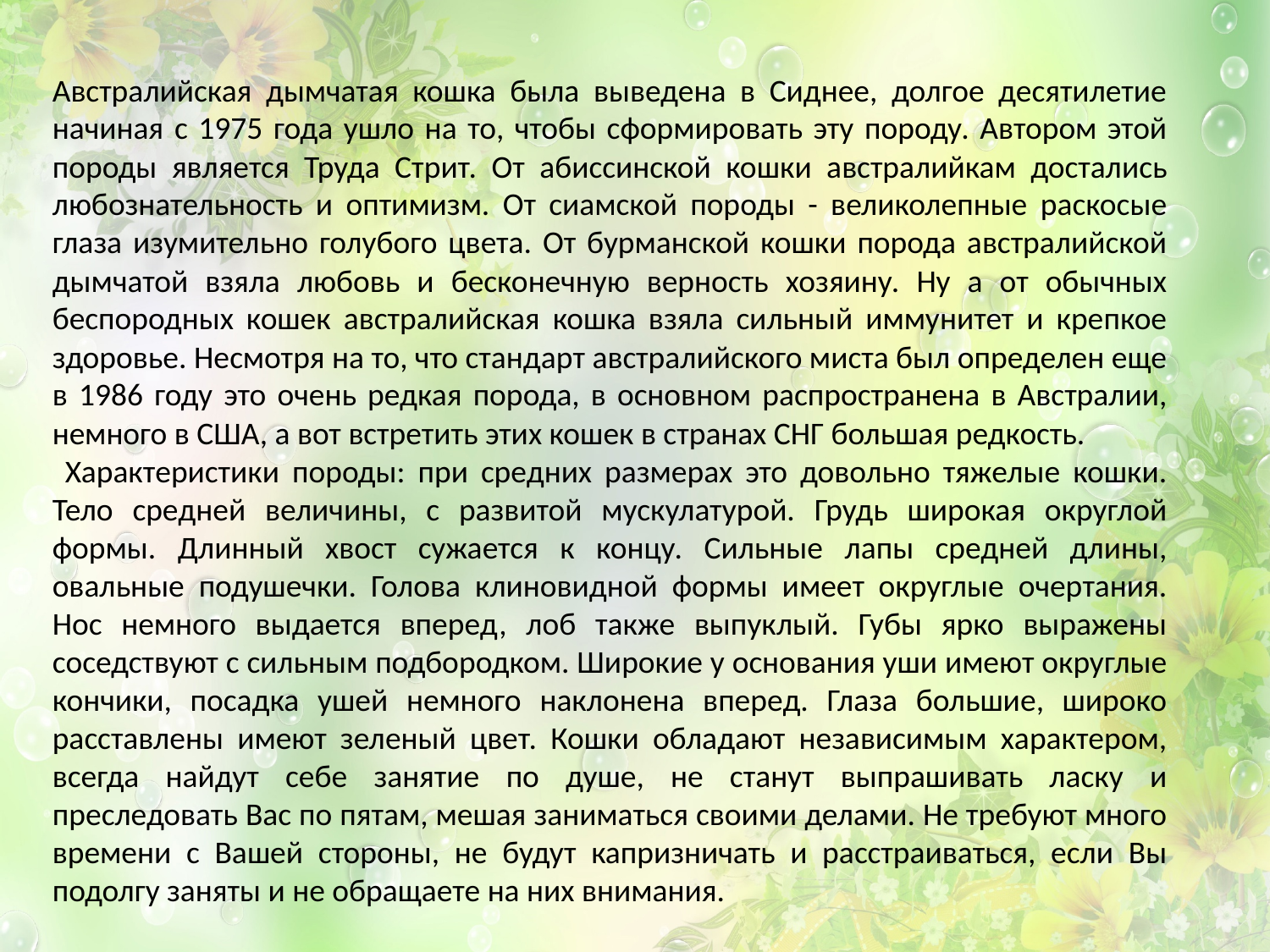

Австралийская дымчатая кошка была выведена в Сиднее, долгое десятилетие начиная с 1975 года ушло на то, чтобы сформировать эту породу. Автором этой породы является Труда Стрит. От абиссинской кошки австралийкам достались любознательность и оптимизм. От сиамской породы - великолепные раскосые глаза изумительно голубого цвета. От бурманской кошки порода австралийской дымчатой взяла любовь и бесконечную верность хозяину. Ну а от обычных беспородных кошек австралийская кошка взяла сильный иммунитет и крепкое здоровье. Несмотря на то, что стандарт австралийского миста был определен еще в 1986 году это очень редкая порода, в основном распространена в Австралии, немного в США, а вот встретить этих кошек в странах СНГ большая редкость.
 Характеристики породы: при средних размерах это довольно тяжелые кошки. Тело средней величины, с развитой мускулатурой. Грудь широкая округлой формы. Длинный хвост сужается к концу. Сильные лапы средней длины, овальные подушечки. Голова клиновидной формы имеет округлые очертания. Нос немного выдается вперед, лоб также выпуклый. Губы ярко выражены соседствуют с сильным подбородком. Широкие у основания уши имеют округлые кончики, посадка ушей немного наклонена вперед. Глаза большие, широко расставлены имеют зеленый цвет. Кошки обладают независимым характером, всегда найдут себе занятие по душе, не станут выпрашивать ласку и преследовать Вас по пятам, мешая заниматься своими делами. Не требуют много времени с Вашей стороны, не будут капризничать и расстраиваться, если Вы подолгу заняты и не обращаете на них внимания.